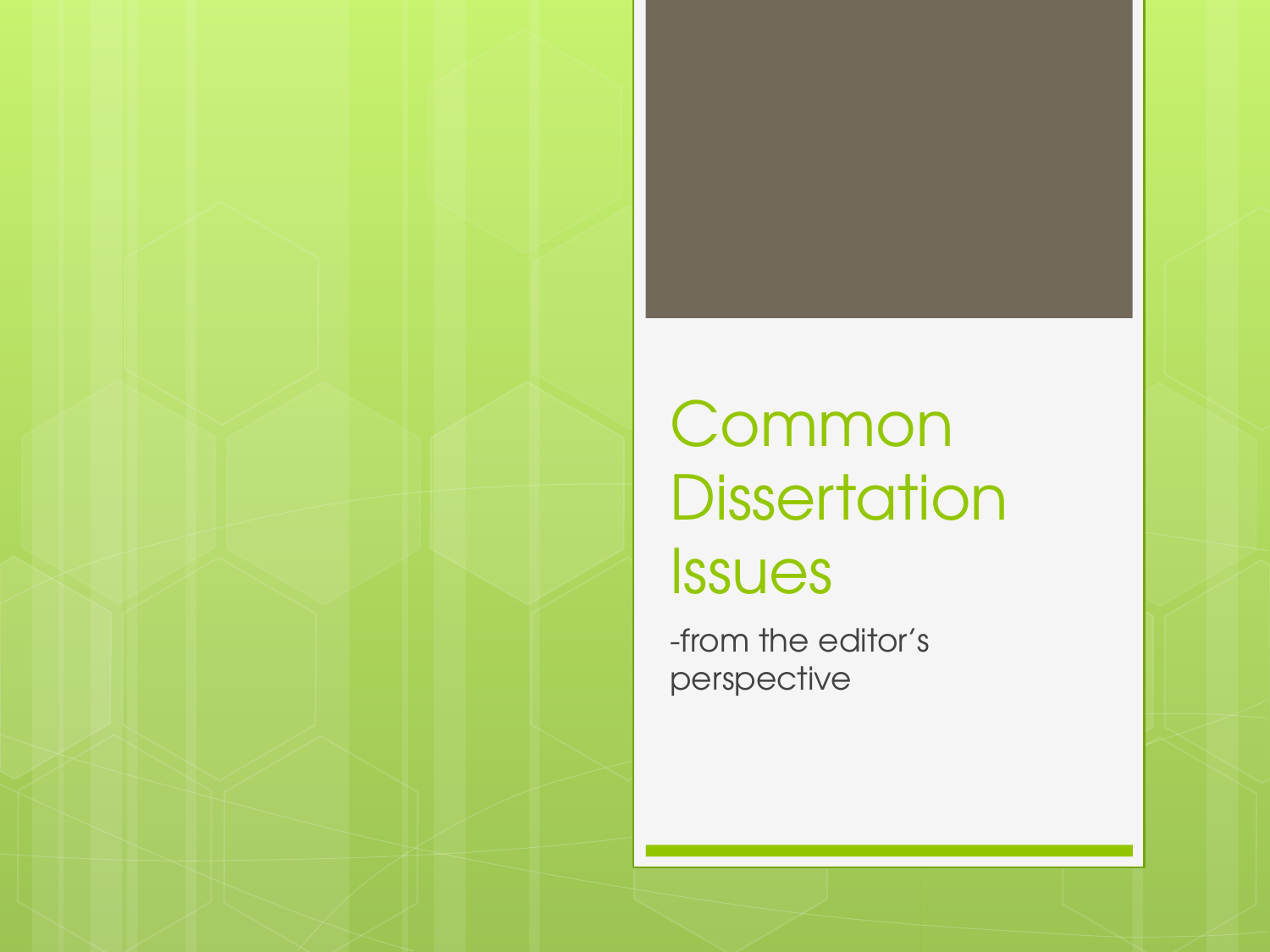

# Common Dissertation Issues
-from the editor’s perspective